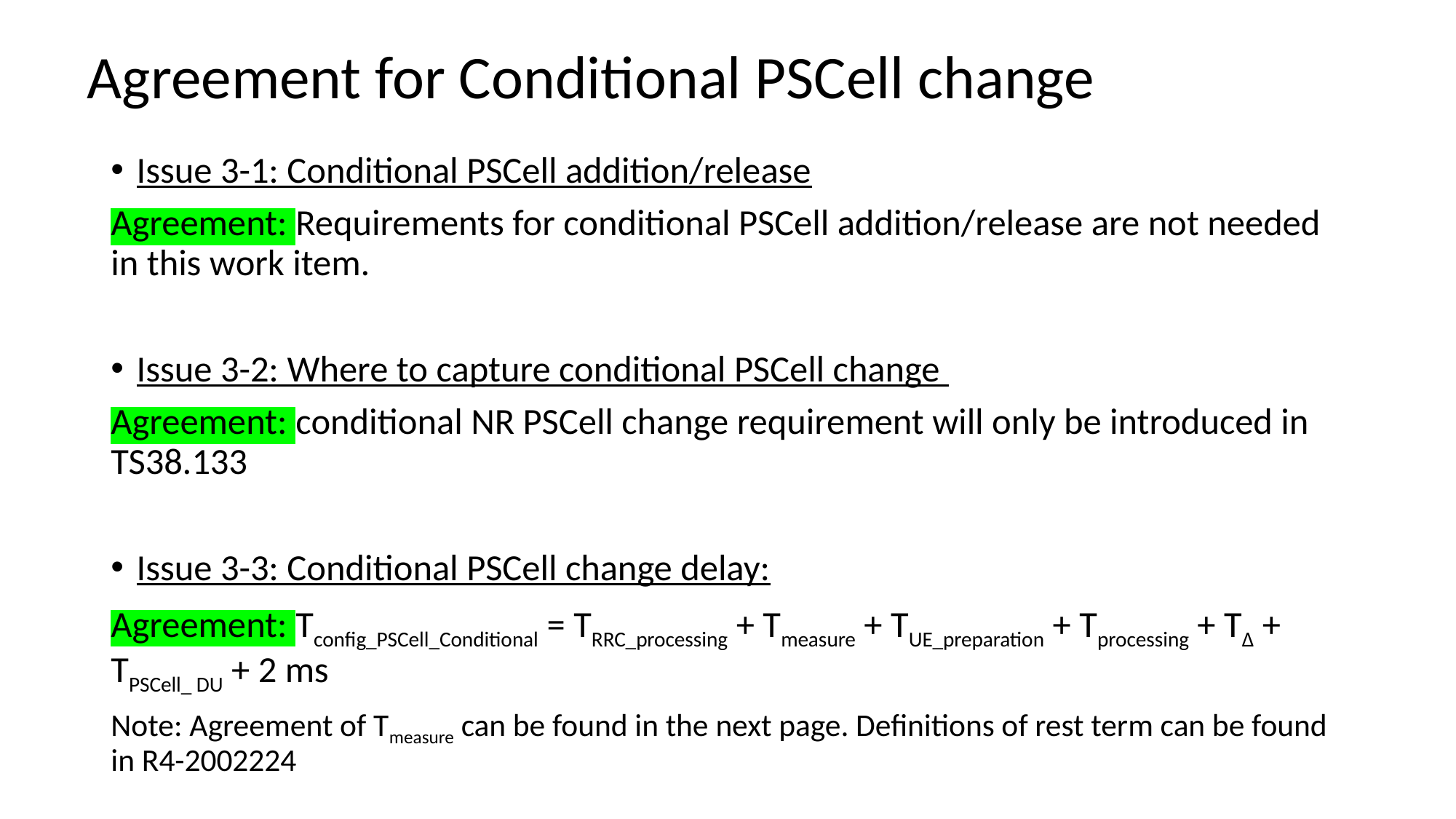

# Agreement for Conditional PSCell change
Issue 3-1: Conditional PSCell addition/release
Agreement: Requirements for conditional PSCell addition/release are not needed in this work item.

Issue 3-2: Where to capture conditional PSCell change
Agreement: conditional NR PSCell change requirement will only be introduced in TS38.133

Issue 3-3: Conditional PSCell change delay:
Agreement: Tconfig_PSCell_Conditional = TRRC_processing + Tmeasure + TUE_preparation + Tprocessing + T∆ + TPSCell_ DU + 2 ms
Note: Agreement of Tmeasure can be found in the next page. Definitions of rest term can be found in R4-2002224